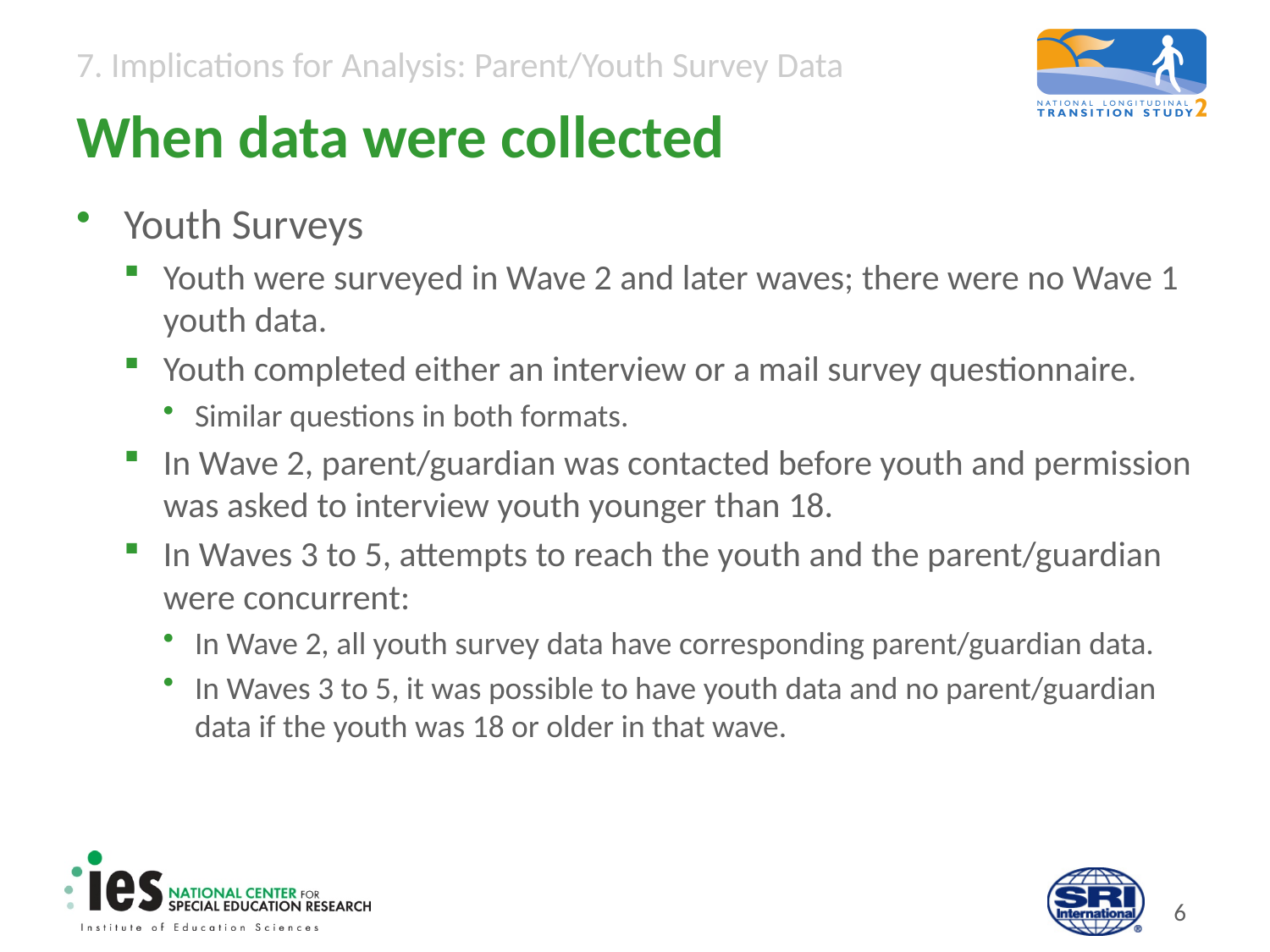

# When data were collected
Youth Surveys
Youth were surveyed in Wave 2 and later waves; there were no Wave 1 youth data.
Youth completed either an interview or a mail survey questionnaire.
Similar questions in both formats.
In Wave 2, parent/guardian was contacted before youth and permission was asked to interview youth younger than 18.
In Waves 3 to 5, attempts to reach the youth and the parent/guardian were concurrent:
In Wave 2, all youth survey data have corresponding parent/guardian data.
In Waves 3 to 5, it was possible to have youth data and no parent/guardian data if the youth was 18 or older in that wave.

6